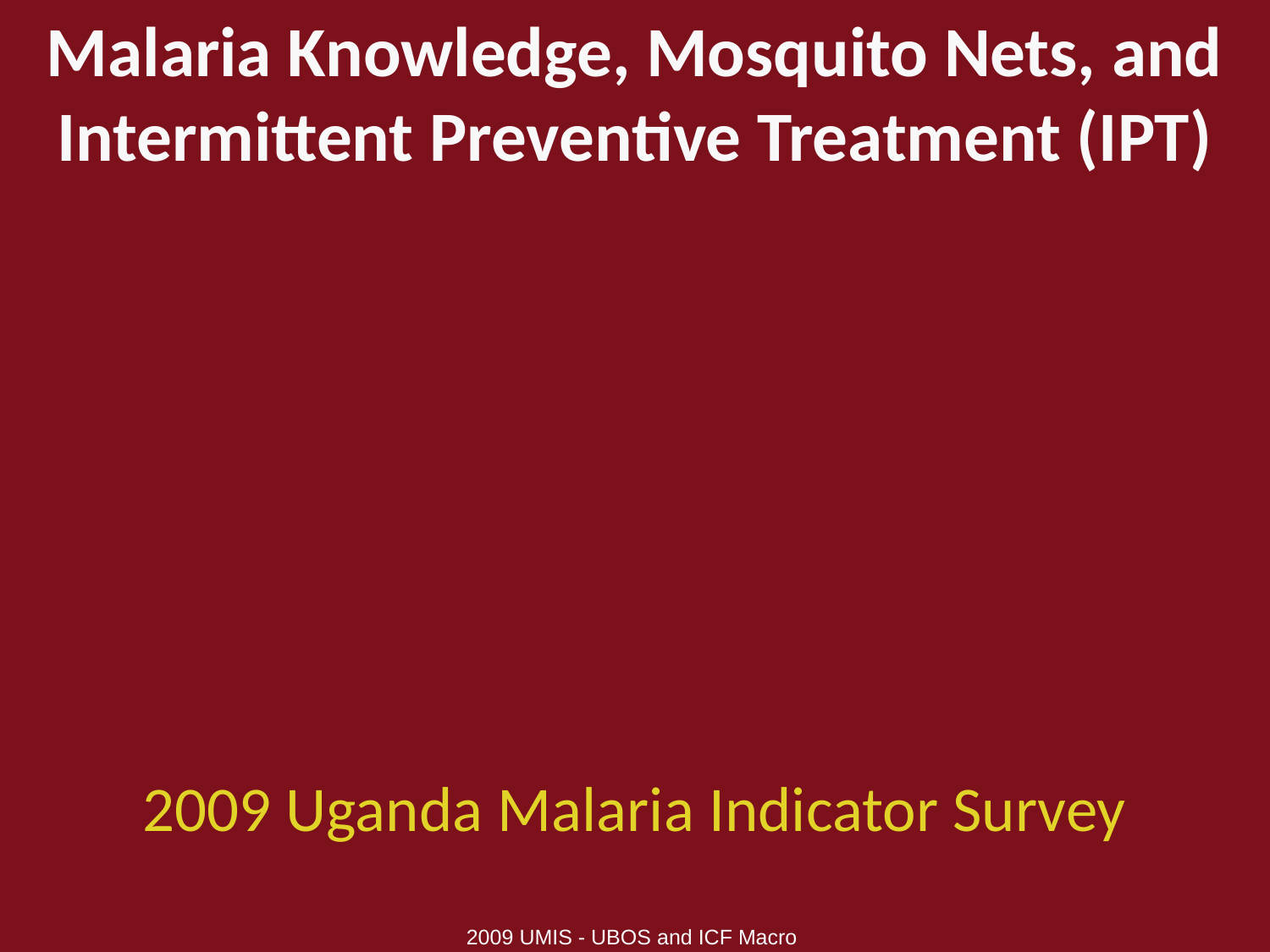

Malaria Knowledge, Mosquito Nets, and Intermittent Preventive Treatment (IPT)

2009 Uganda Malaria Indicator Survey
2009 UMIS - UBOS and ICF Macro